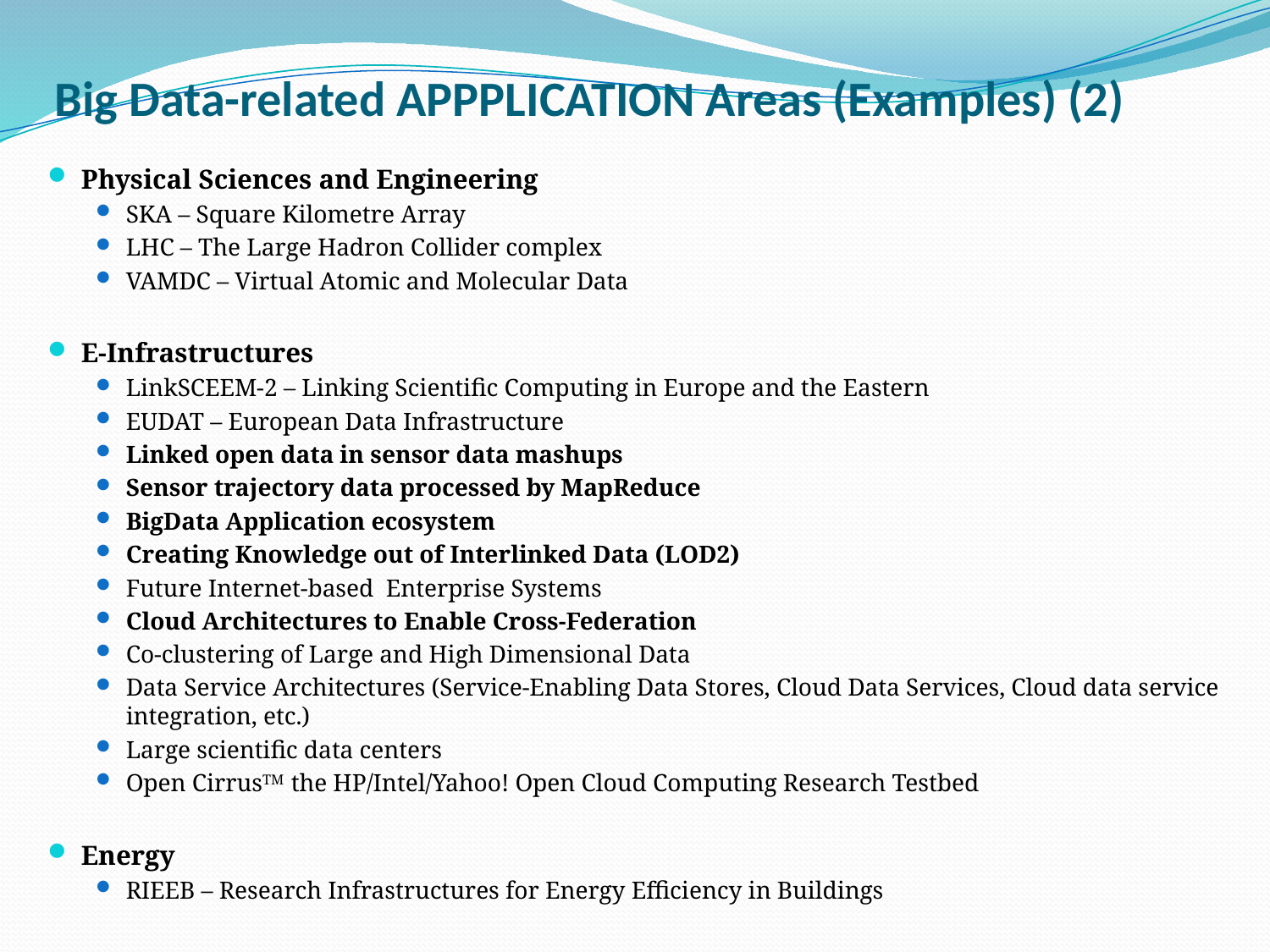

# Big Data-related APPPLICATION Areas (Examples) (2)
Physical Sciences and Engineering
SKA – Square Kilometre Array
LHC – The Large Hadron Collider complex
VAMDC – Virtual Atomic and Molecular Data

E-Infrastructures
LinkSCEEM-2 – Linking Scientific Computing in Europe and the Eastern
EUDAT – European Data Infrastructure
Linked open data in sensor data mashups
Sensor trajectory data processed by MapReduce
BigData Application ecosystem
Creating Knowledge out of Interlinked Data (LOD2)
Future Internet-based  Enterprise Systems
Cloud Architectures to Enable Cross-Federation
Co-clustering of Large and High Dimensional Data
Data Service Architectures (Service-Enabling Data Stores, Cloud Data Services, Cloud data service integration, etc.)
Large scientific data centers
Open CirrusTM  the HP/Intel/Yahoo! Open Cloud Computing Research Testbed

Energy
RIEEB – Research Infrastructures for Energy Efficiency in Buildings